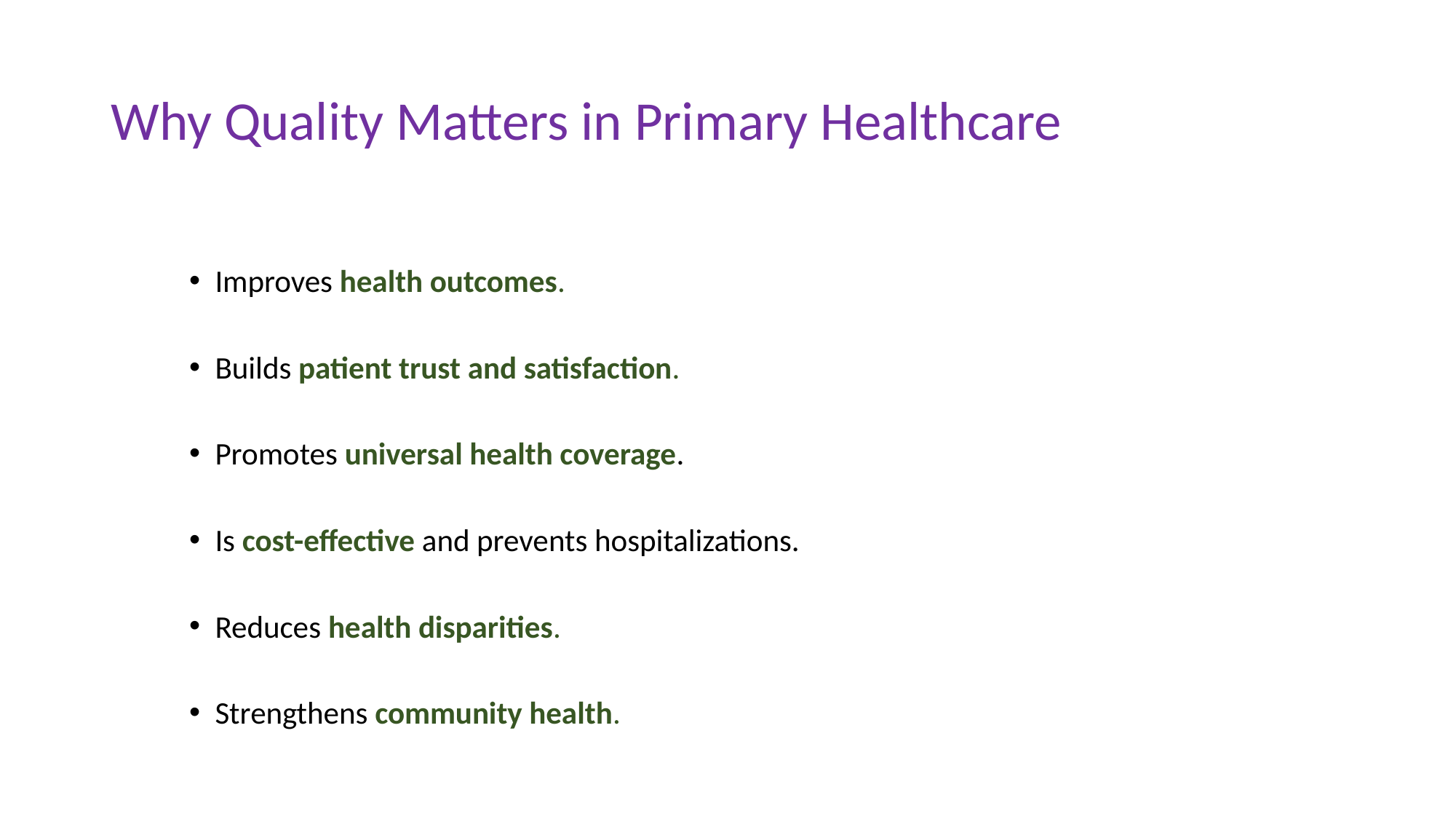

# Why Quality Matters in Primary Healthcare
Improves health outcomes.
Builds patient trust and satisfaction.
Promotes universal health coverage.
Is cost-effective and prevents hospitalizations.
Reduces health disparities.
Strengthens community health.